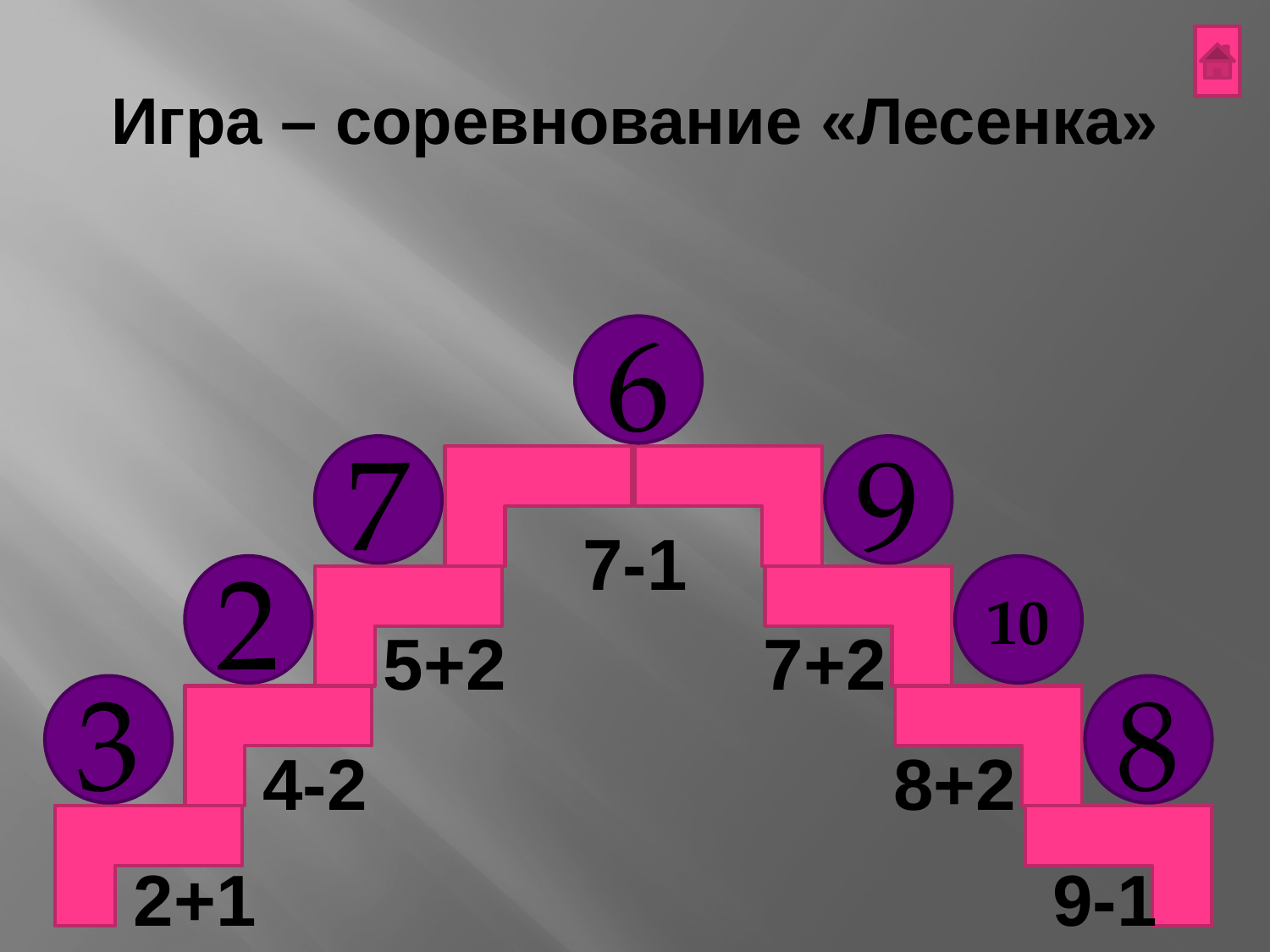

# Игра – соревнование «Лесенка»
6

7
9
7-1

2
10
5+2
7+2

3
8
4-2
8+2

2+1
9-1